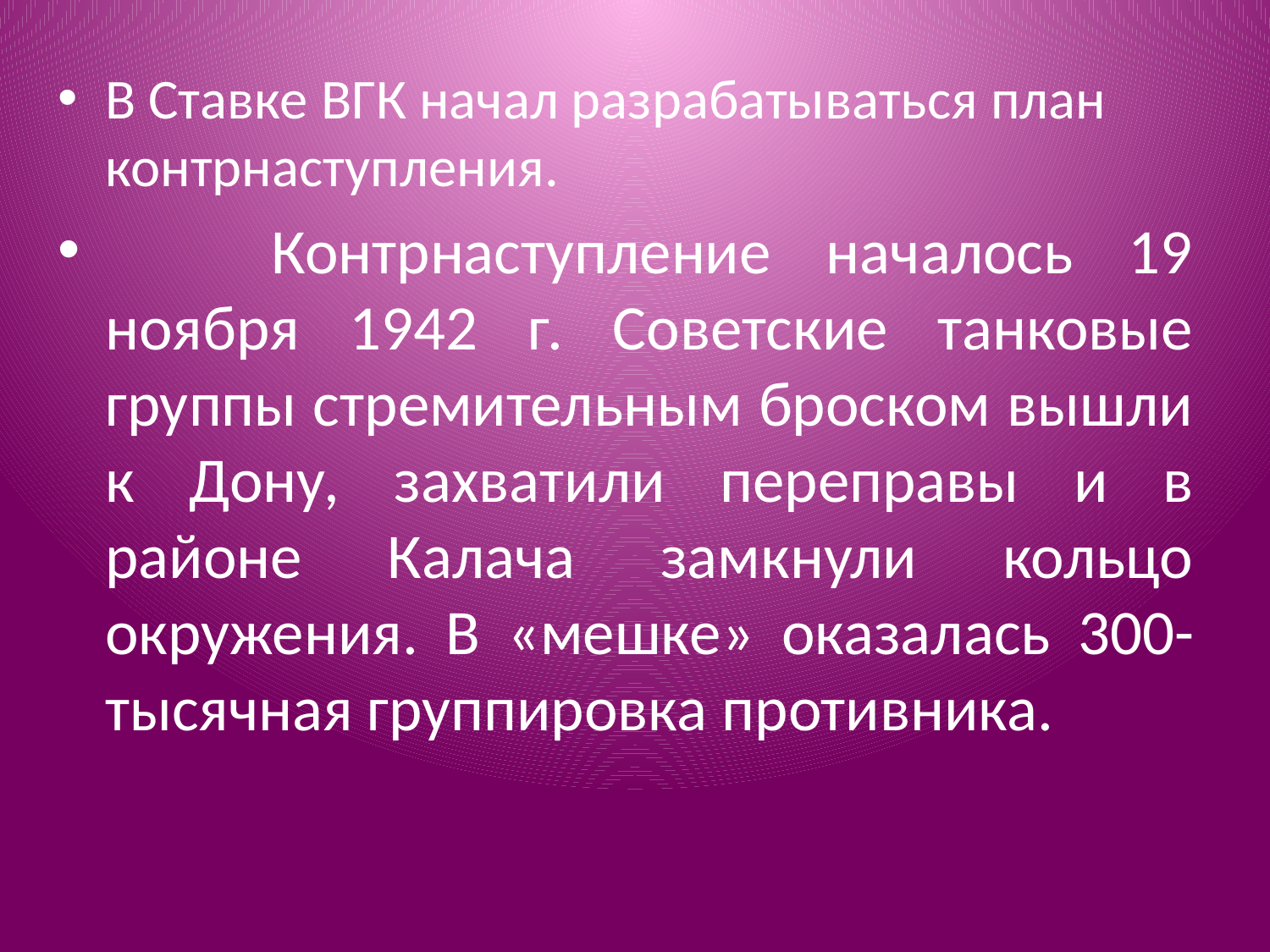

В Ставке ВГК начал разрабатываться план контрнаступления.
   Контрнаступление началось 19 ноября 1942 г. Советские танковые группы стремительным броском вышли к Дону, захватили переправы и в районе Калача замкнули кольцо окружения. В «мешке» оказалась 300-тысячная группировка противника.